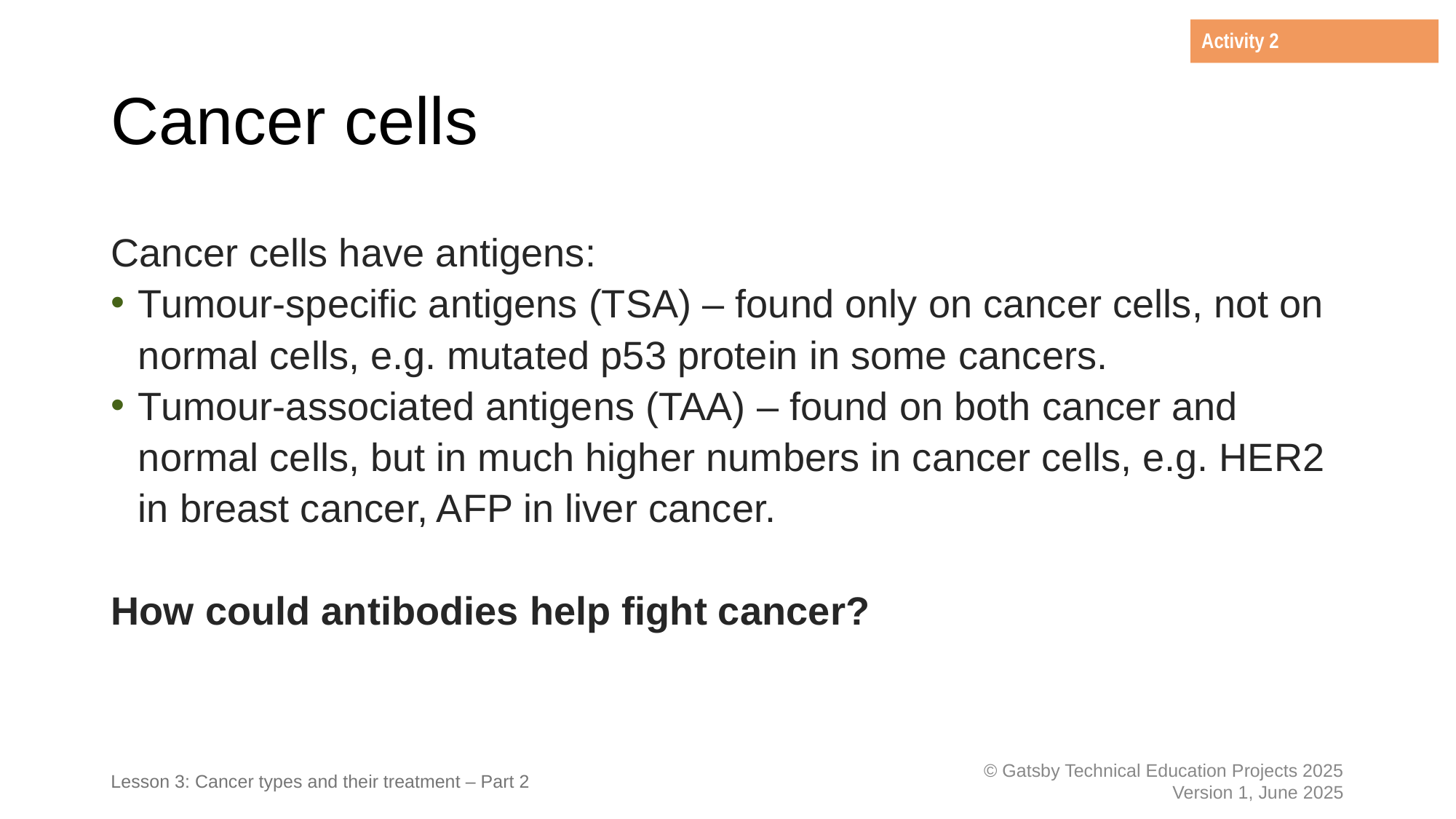

Activity 2
# Cancer cells
Cancer cells have antigens:
Tumour-specific antigens (TSA) – found only on cancer cells, not on normal cells, e.g. mutated p53 protein in some cancers.
Tumour-associated antigens (TAA) – found on both cancer and normal cells, but in much higher numbers in cancer cells, e.g. HER2 in breast cancer, AFP in liver cancer.

How could antibodies help fight cancer?